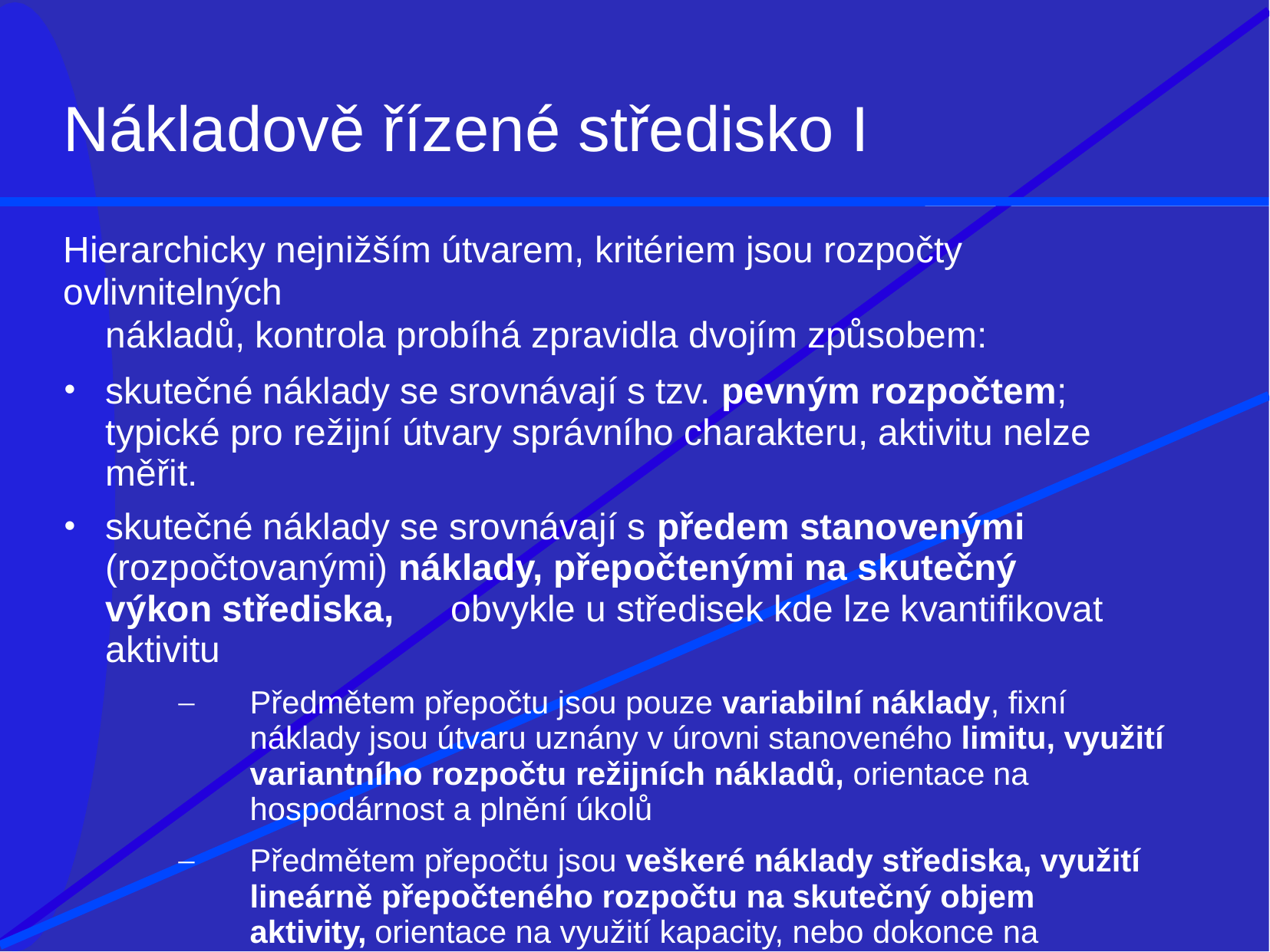

# Nákladově řízené středisko I
Hierarchicky nejnižším útvarem, kritériem jsou rozpočty ovlivnitelných
nákladů, kontrola probíhá zpravidla dvojím způsobem:
skutečné náklady se srovnávají s tzv. pevným rozpočtem; typické pro režijní útvary správního charakteru, aktivitu nelze měřit.
skutečné náklady se srovnávají s předem stanovenými (rozpočtovanými) náklady, přepočtenými na skutečný výkon střediska,	obvykle u středisek kde lze kvantifikovat aktivitu
Předmětem přepočtu jsou pouze variabilní náklady, fixní náklady jsou útvaru uznány v úrovni stanoveného limitu, využití variantního rozpočtu režijních nákladů, orientace na hospodárnost a plnění úkolů
Předmětem přepočtu jsou veškeré náklady střediska, využití lineárně přepočteného rozpočtu na skutečný objem aktivity, orientace na využití kapacity, nebo dokonce na efektivní změny v sortimentu.